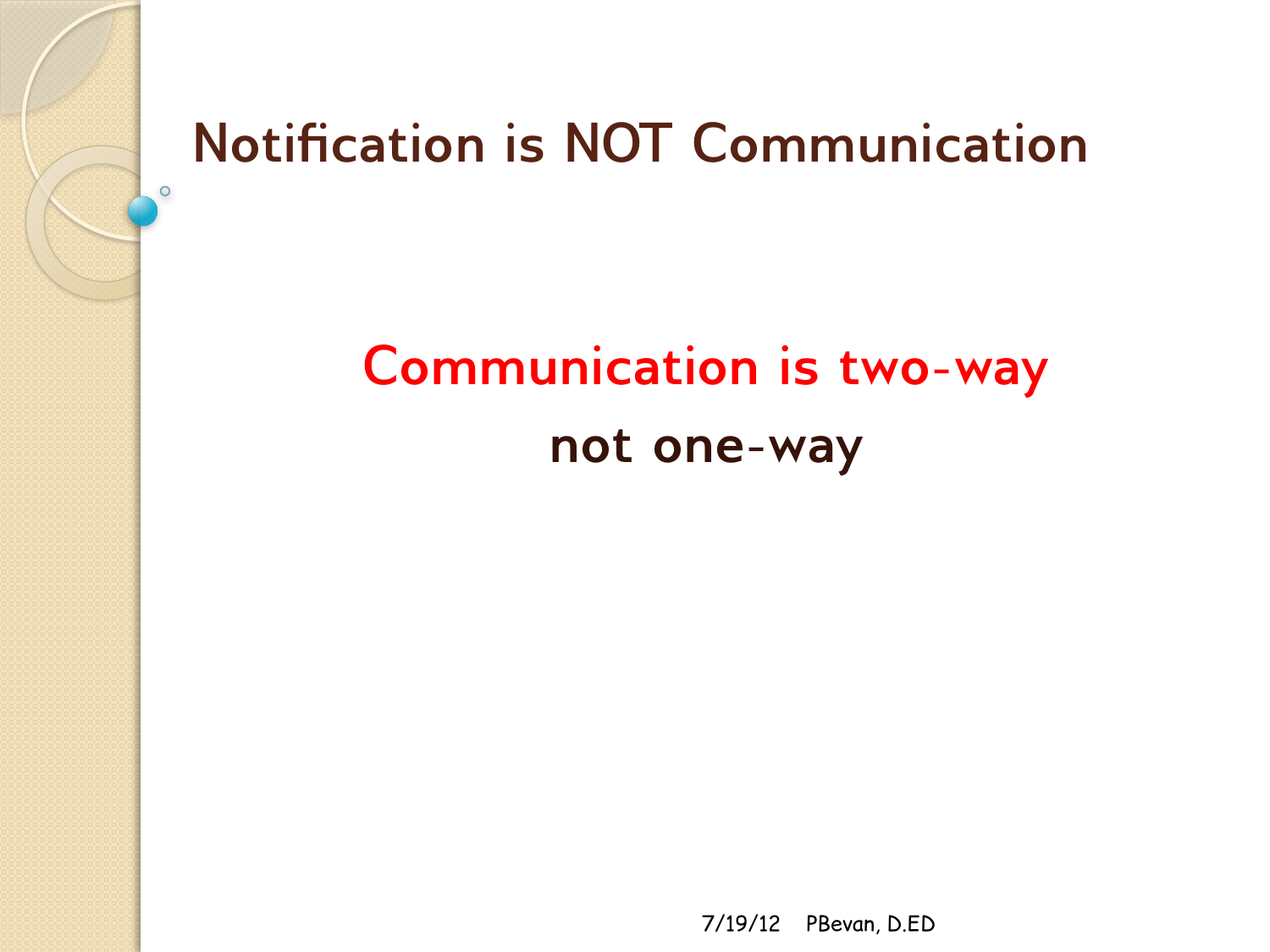

# Notification is NOT Communication
Communication is two-way
not one-way
7/19/12
PBevan, D.ED